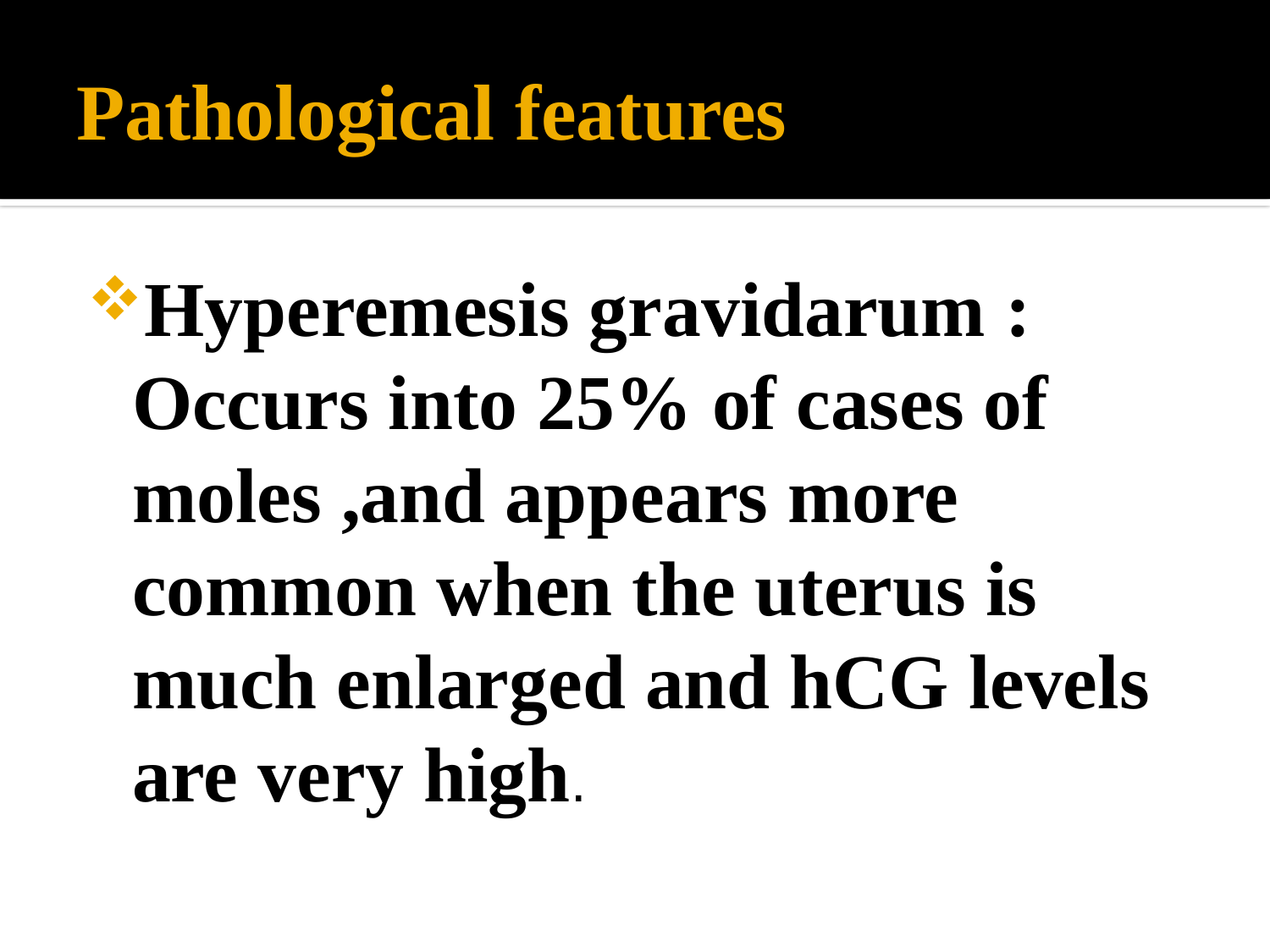

# Pathological features
Hyperemesis gravidarum : Occurs into 25% of cases of moles ,and appears more common when the uterus is much enlarged and hCG levels are very high.